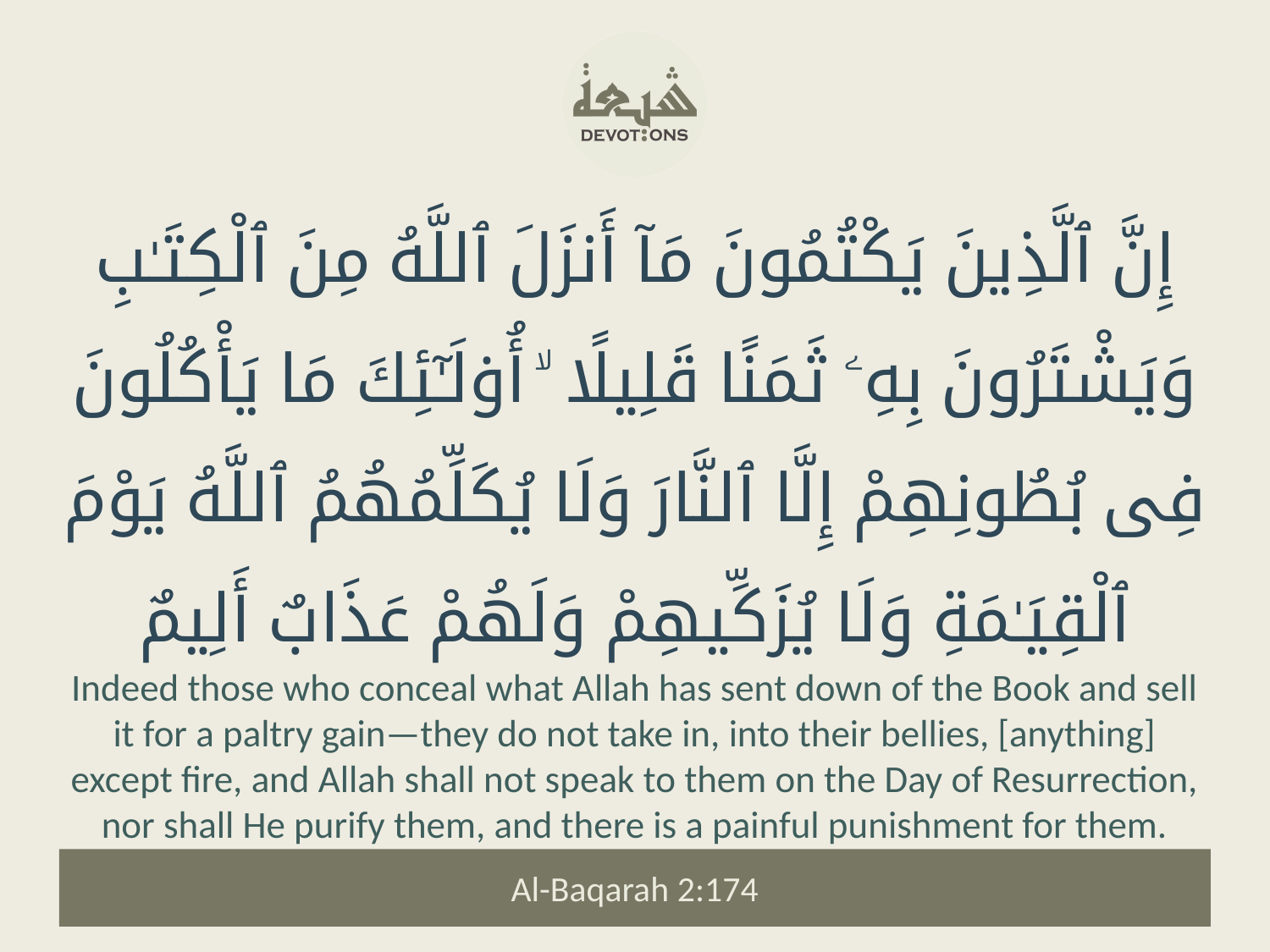

إِنَّ ٱلَّذِينَ يَكْتُمُونَ مَآ أَنزَلَ ٱللَّهُ مِنَ ٱلْكِتَـٰبِ وَيَشْتَرُونَ بِهِۦ ثَمَنًا قَلِيلًا ۙ أُو۟لَـٰٓئِكَ مَا يَأْكُلُونَ فِى بُطُونِهِمْ إِلَّا ٱلنَّارَ وَلَا يُكَلِّمُهُمُ ٱللَّهُ يَوْمَ ٱلْقِيَـٰمَةِ وَلَا يُزَكِّيهِمْ وَلَهُمْ عَذَابٌ أَلِيمٌ
Indeed those who conceal what Allah has sent down of the Book and sell it for a paltry gain—they do not take in, into their bellies, [anything] except fire, and Allah shall not speak to them on the Day of Resurrection, nor shall He purify them, and there is a painful punishment for them.
Al-Baqarah 2:174